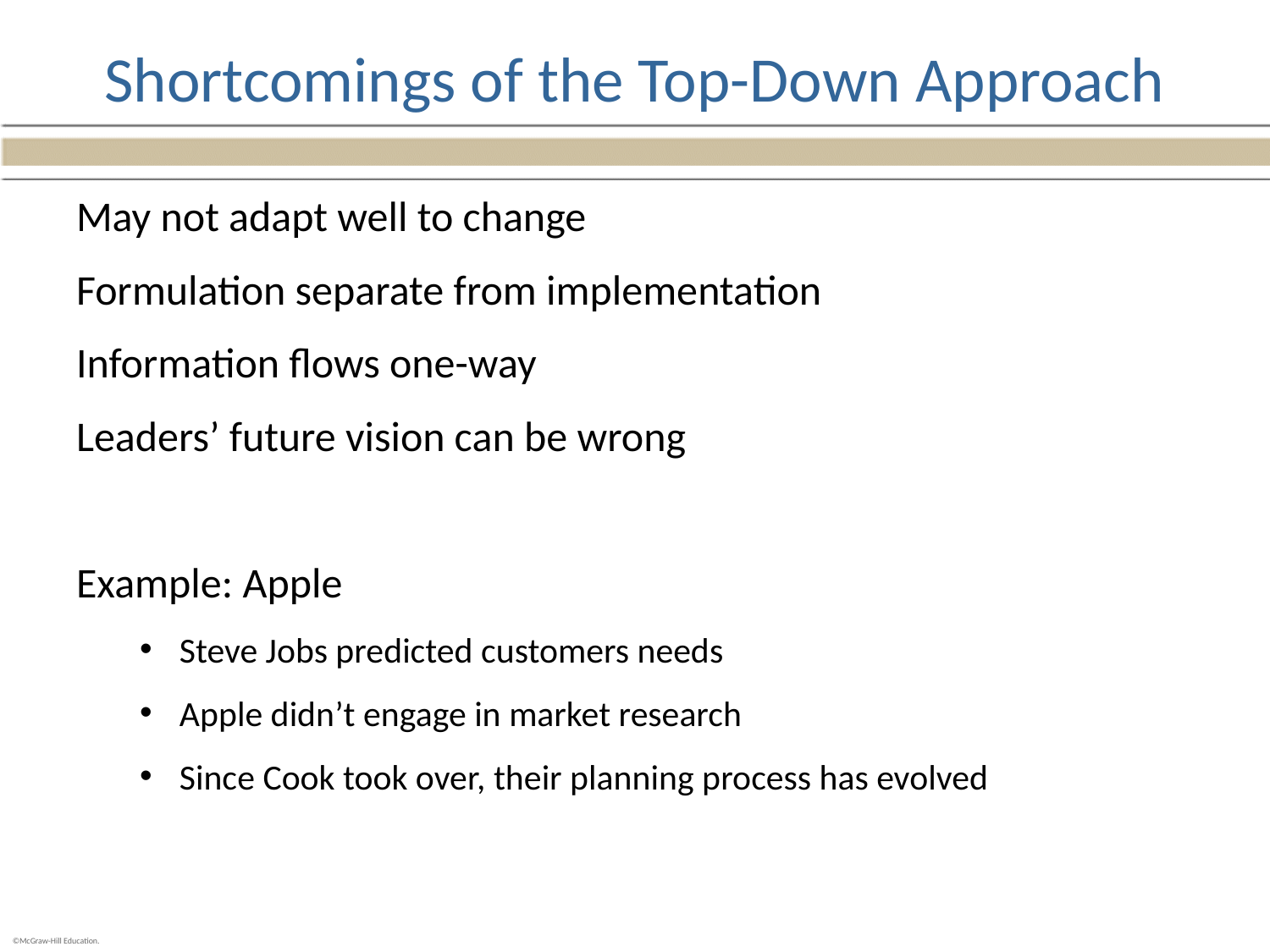

# Shortcomings of the Top-Down Approach
May not adapt well to change
Formulation separate from implementation
Information flows one-way
Leaders’ future vision can be wrong

Example: Apple
Steve Jobs predicted customers needs
Apple didn’t engage in market research
Since Cook took over, their planning process has evolved